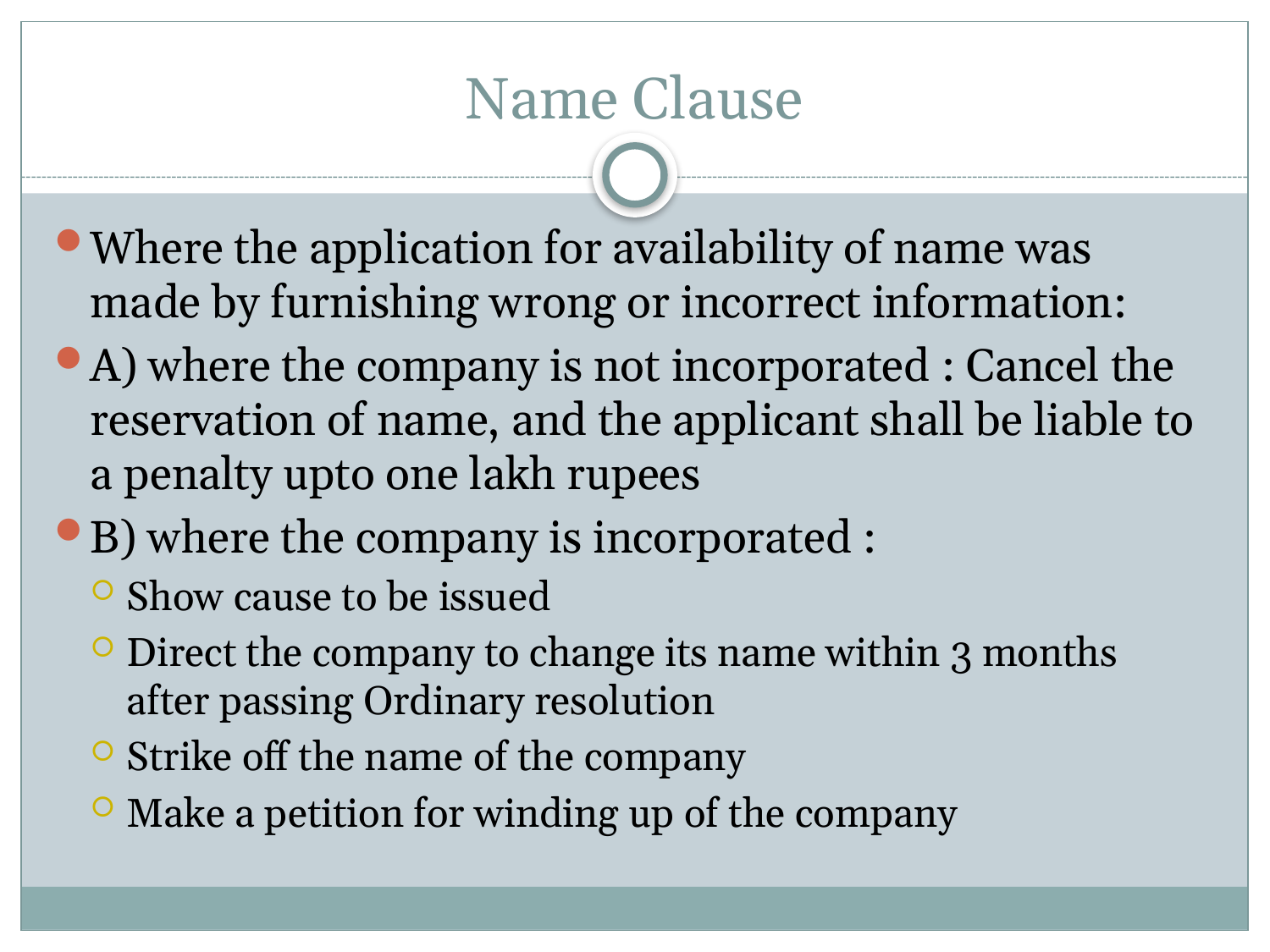

# Name Clause
Where the application for availability of name was made by furnishing wrong or incorrect information:
A) where the company is not incorporated : Cancel the reservation of name, and the applicant shall be liable to a penalty upto one lakh rupees
B) where the company is incorporated :
Show cause to be issued
Direct the company to change its name within 3 months after passing Ordinary resolution
Strike off the name of the company
Make a petition for winding up of the company